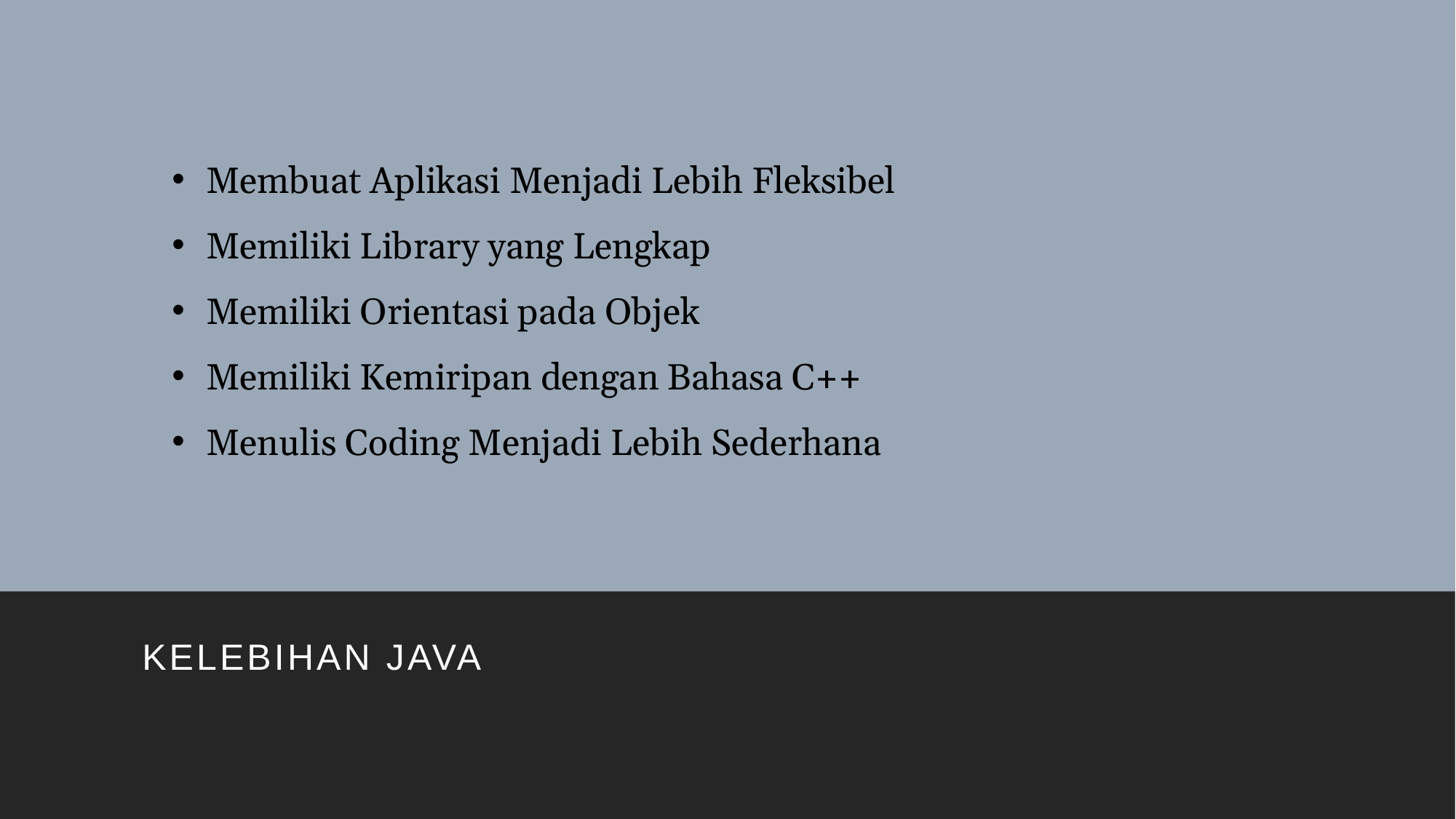

#
Membuat Aplikasi Menjadi Lebih Fleksibel
Memiliki Library yang Lengkap
Memiliki Orientasi pada Objek
Memiliki Kemiripan dengan Bahasa C++
Menulis Coding Menjadi Lebih Sederhana

KELEBIHAN JAVA